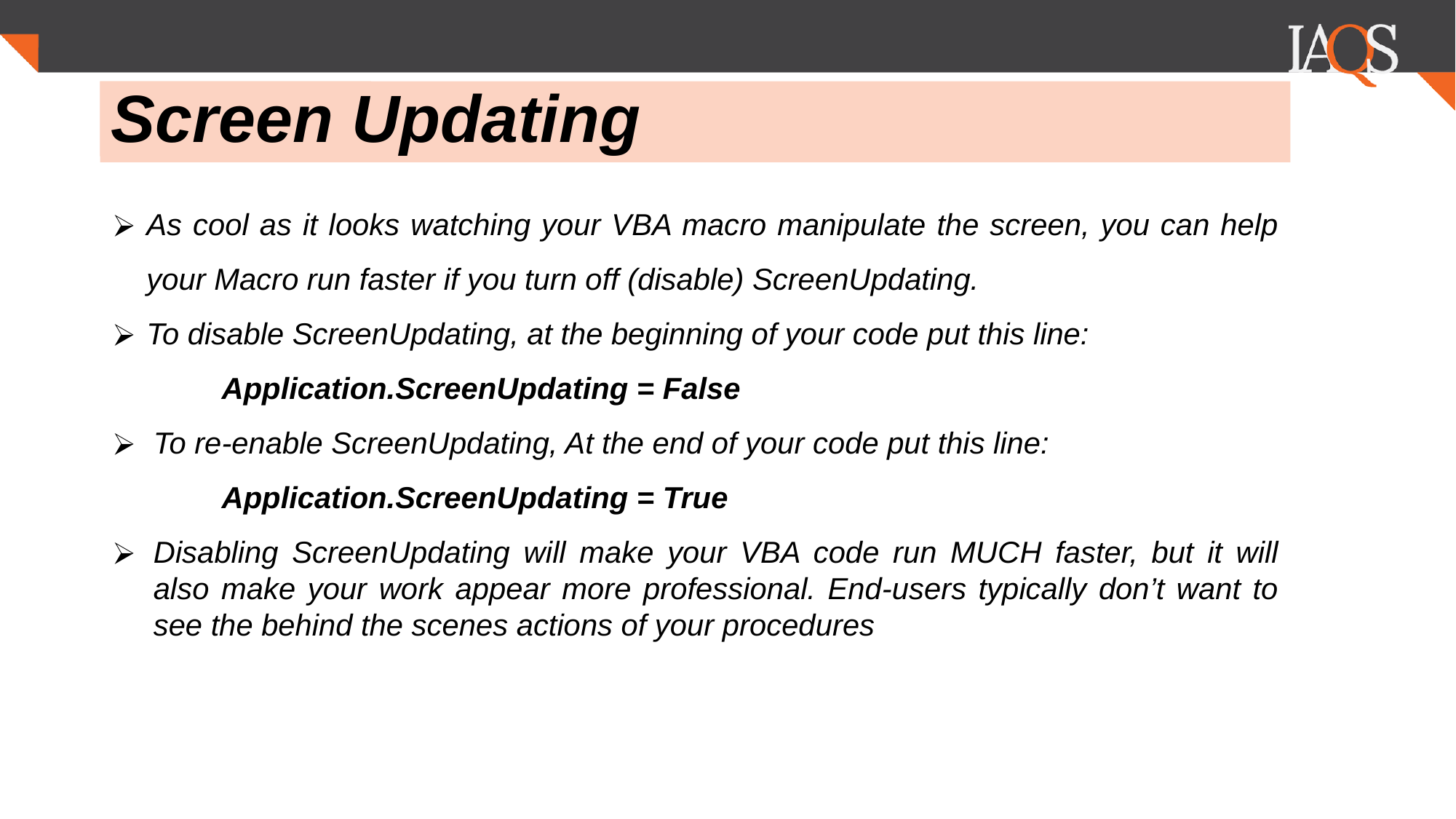

.

# Screen Updating
As cool as it looks watching your VBA macro manipulate the screen, you can help your Macro run faster if you turn off (disable) ScreenUpdating.
To disable ScreenUpdating, at the beginning of your code put this line:
	Application.ScreenUpdating = False
To re-enable ScreenUpdating, At the end of your code put this line:
	Application.ScreenUpdating = True
Disabling ScreenUpdating will make your VBA code run MUCH faster, but it will also make your work appear more professional. End-users typically don’t want to see the behind the scenes actions of your procedures